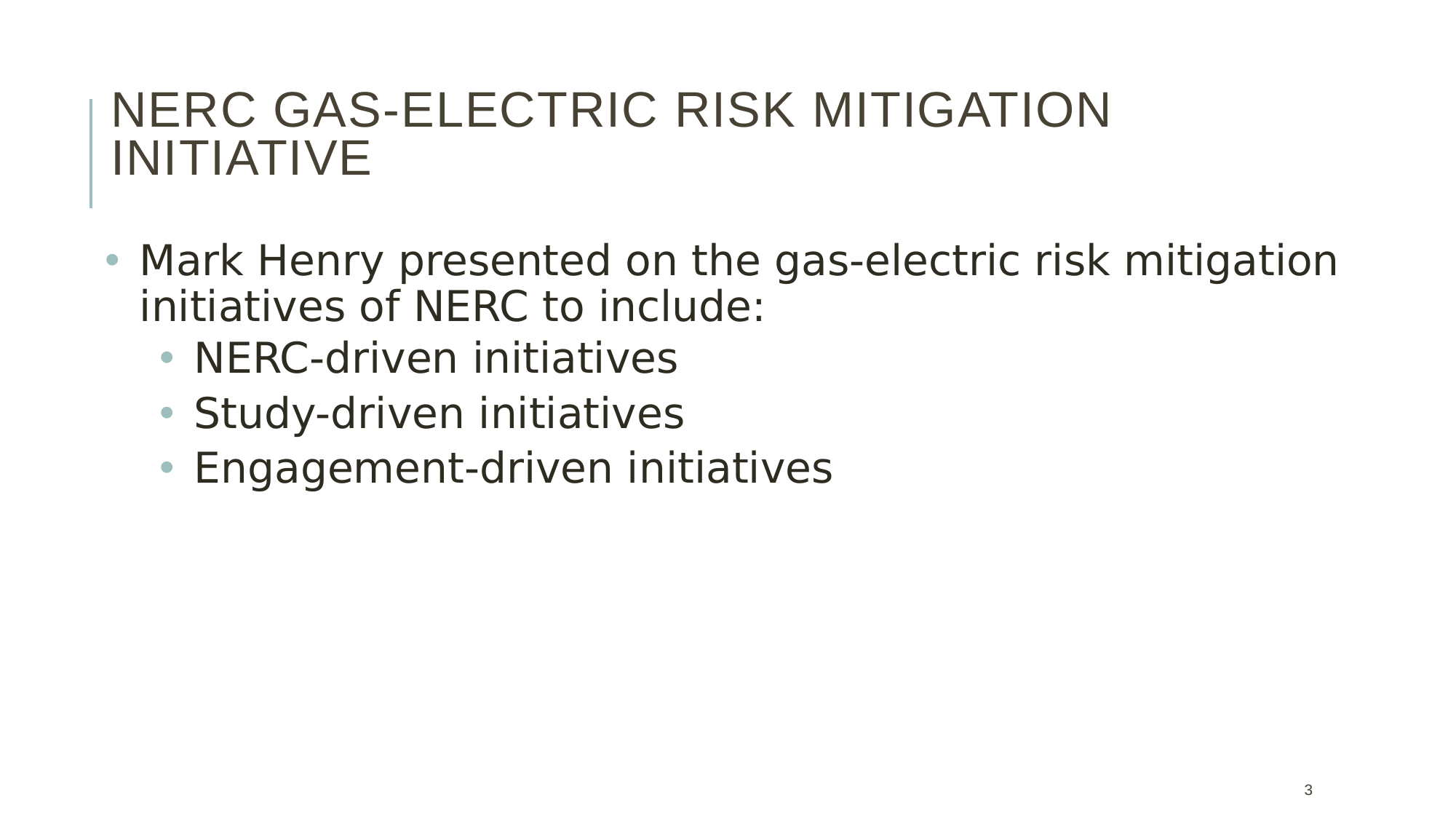

# NERC Gas-Electric Risk Mitigation Initiative
Mark Henry presented on the gas-electric risk mitigation initiatives of NERC to include:
NERC-driven initiatives
Study-driven initiatives
Engagement-driven initiatives

3